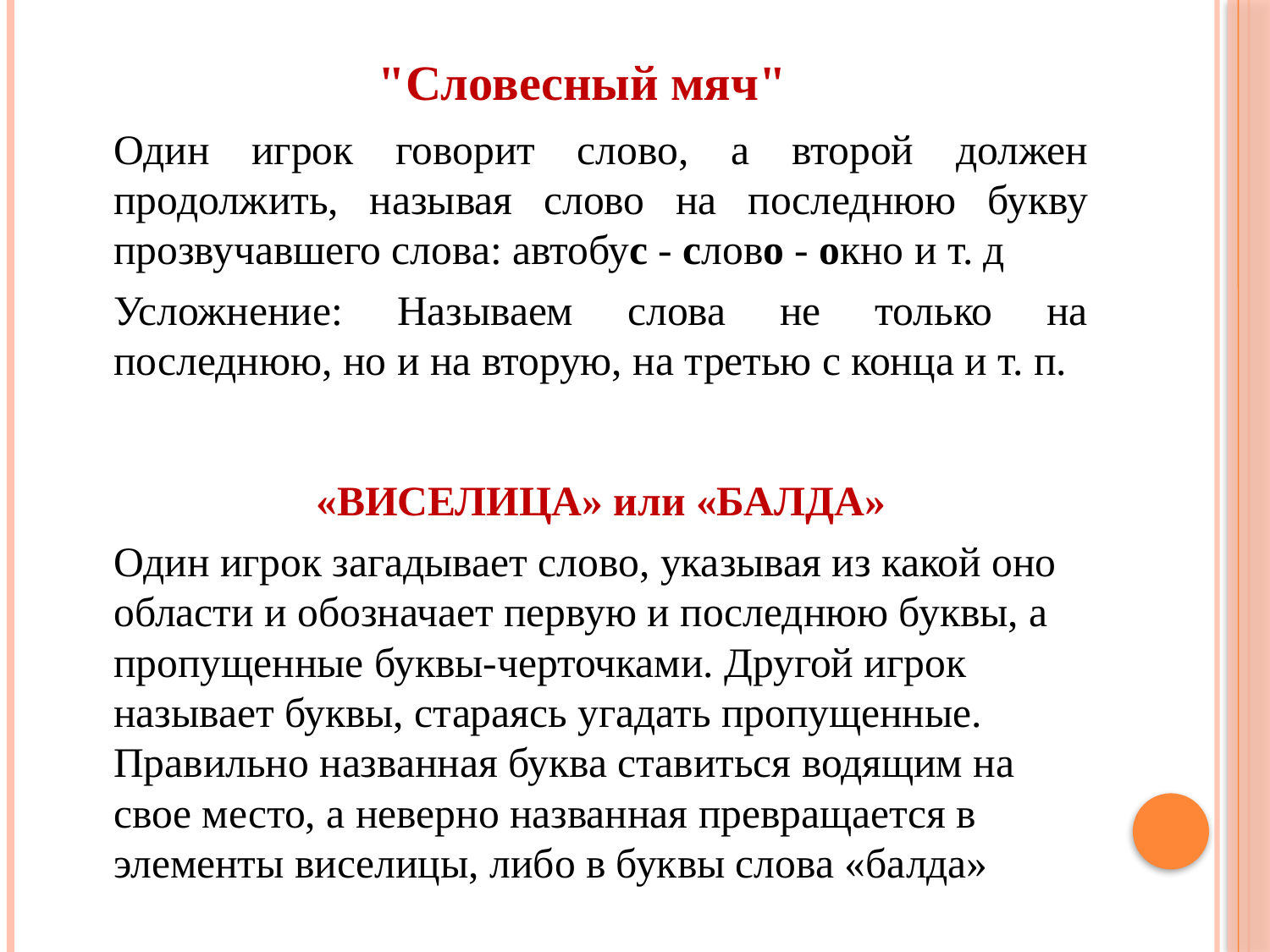

# "Словесный мяч"
Один игрок говорит слово, а второй должен продолжить, называя слово на последнюю букву прозвучавшего слова: автобус - слово - окно и т. д
Усложнение: Называем слова не только на последнюю, но и на вторую, на третью с конца и т. п.

«ВИСЕЛИЦА» или «БАЛДА»
Один игрок загадывает слово, указывая из какой оно области и обозначает первую и последнюю буквы, а пропущенные буквы-черточками. Другой игрок называет буквы, стараясь угадать пропущенные. Правильно названная буква ставиться водящим на свое место, а неверно названная превращается в элементы виселицы, либо в буквы слова «балда»